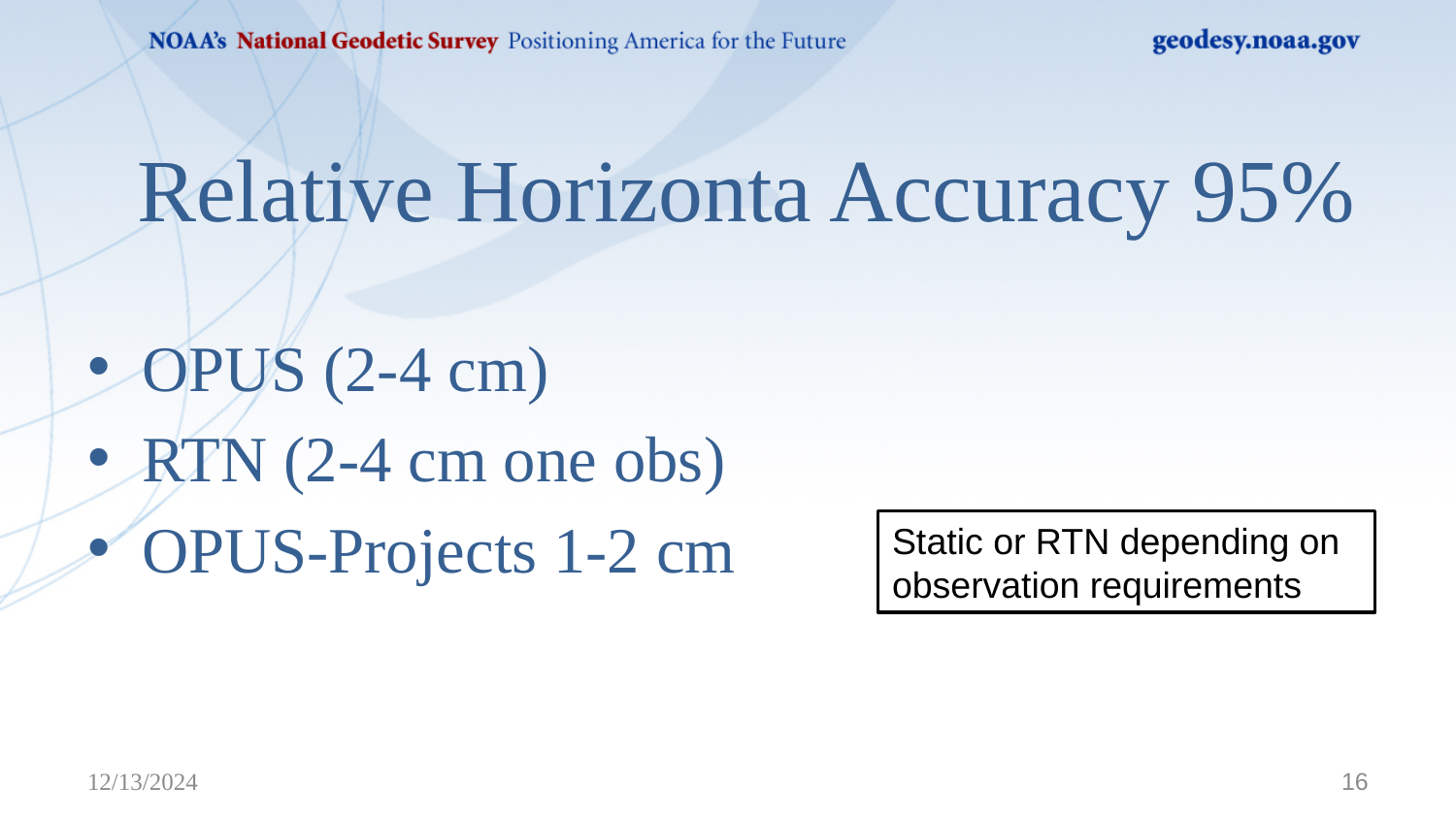

# Relative Horizonta Accuracy 95%
OPUS (2-4 cm)
RTN (2-4 cm one obs)
OPUS-Projects 1-2 cm
Static or RTN depending on observation requirements
12/13/2024
16